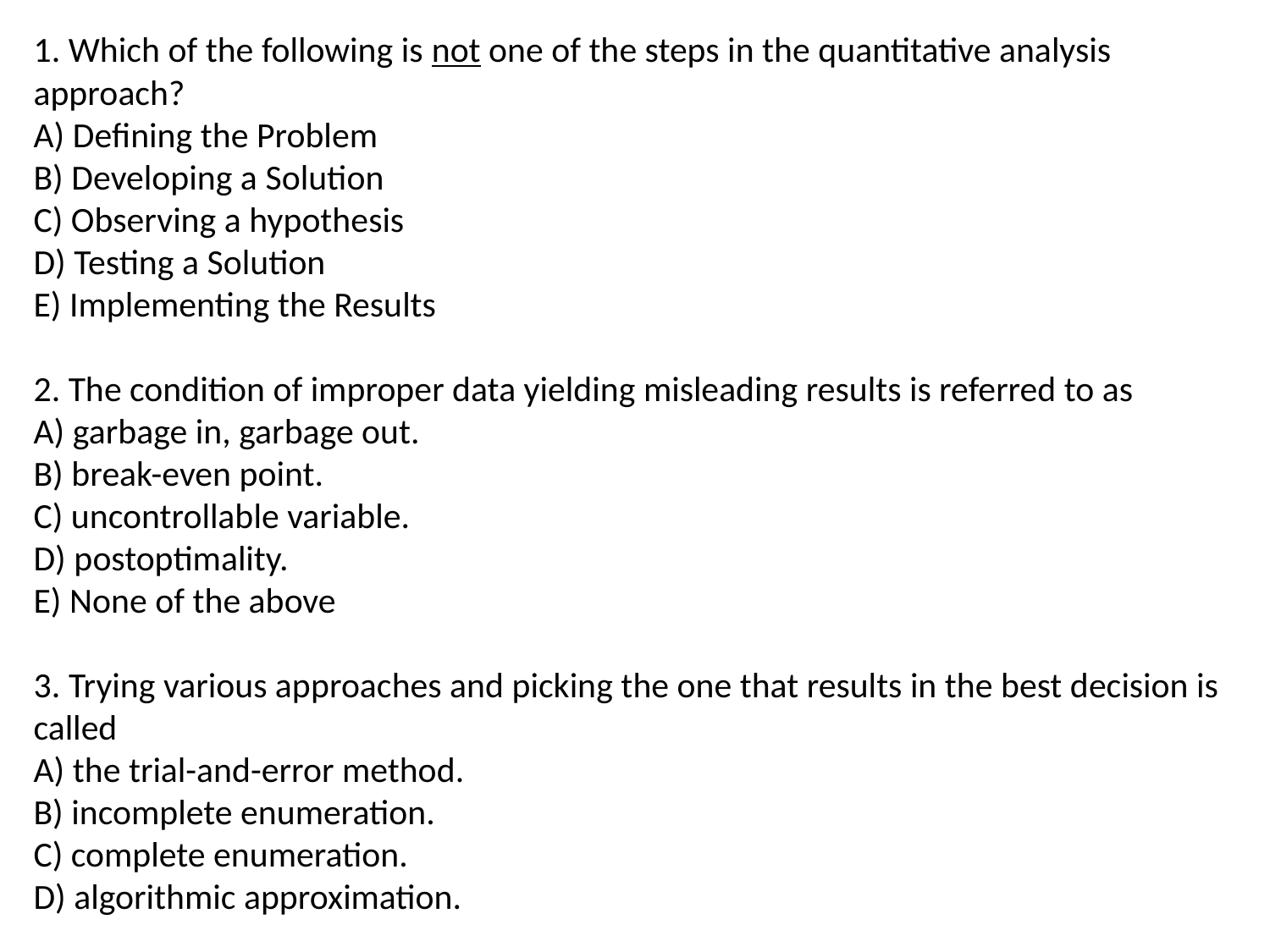

1. Which of the following is not one of the steps in the quantitative analysis approach?
A) Defining the Problem
B) Developing a Solution
C) Observing a hypothesis
D) Testing a Solution
E) Implementing the Results

2. The condition of improper data yielding misleading results is referred to as
A) garbage in, garbage out.
B) break-even point.
C) uncontrollable variable.
D) postoptimality.
E) None of the above

3. Trying various approaches and picking the one that results in the best decision is called
A) the trial-and-error method.
B) incomplete enumeration.
C) complete enumeration.
D) algorithmic approximation.